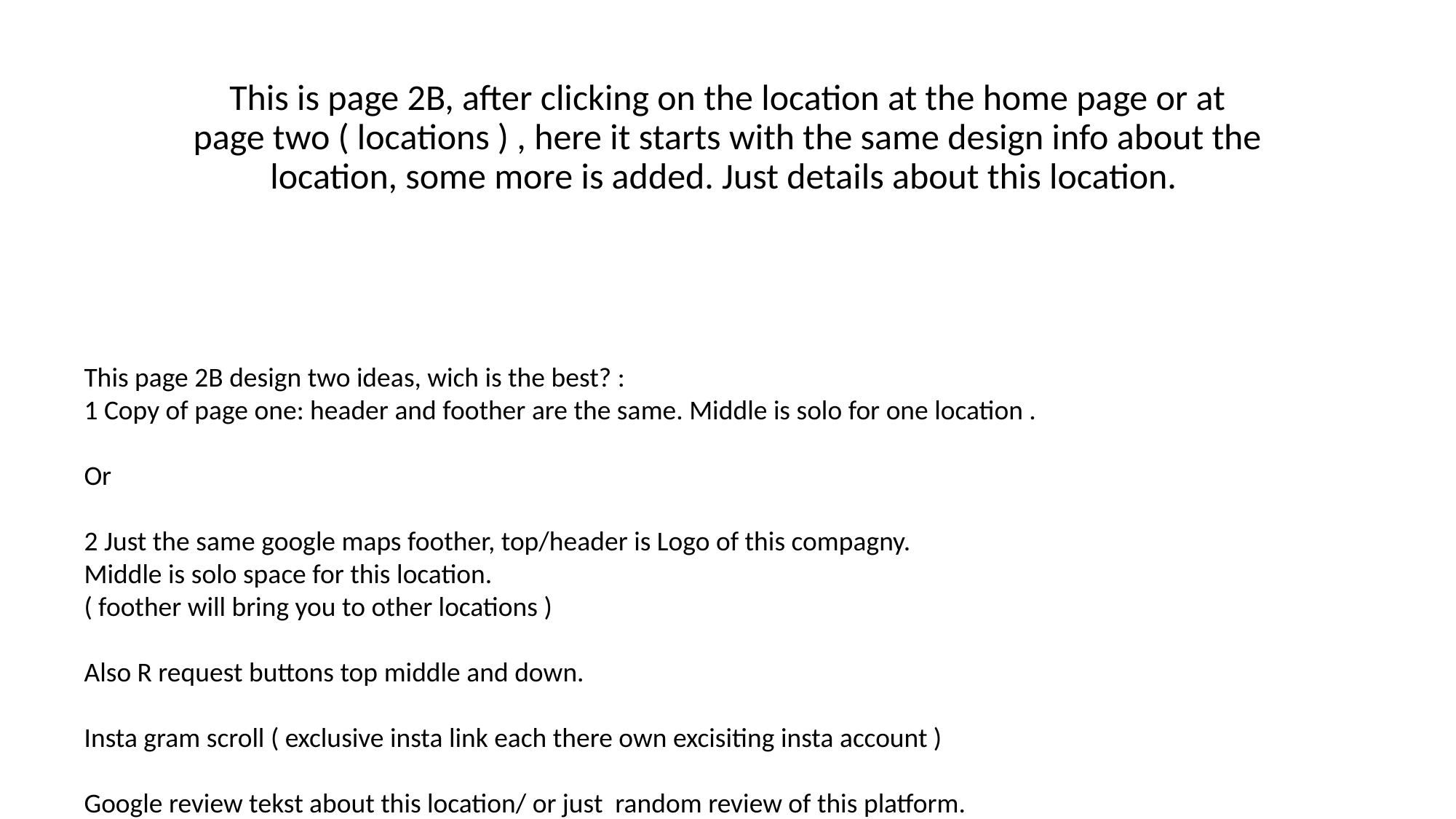

# This is page 2B, after clicking on the location at the home page or at page two ( locations ) , here it starts with the same design info about the location, some more is added. Just details about this location.
This page 2B design two ideas, wich is the best? :
1 Copy of page one: header and foother are the same. Middle is solo for one location .

Or

2 Just the same google maps foother, top/header is Logo of this compagny.
Middle is solo space for this location.
( foother will bring you to other locations )

Also R request buttons top middle and down.

Insta gram scroll ( exclusive insta link each there own excisiting insta account )

Google review tekst about this location/ or just  random review of this platform.